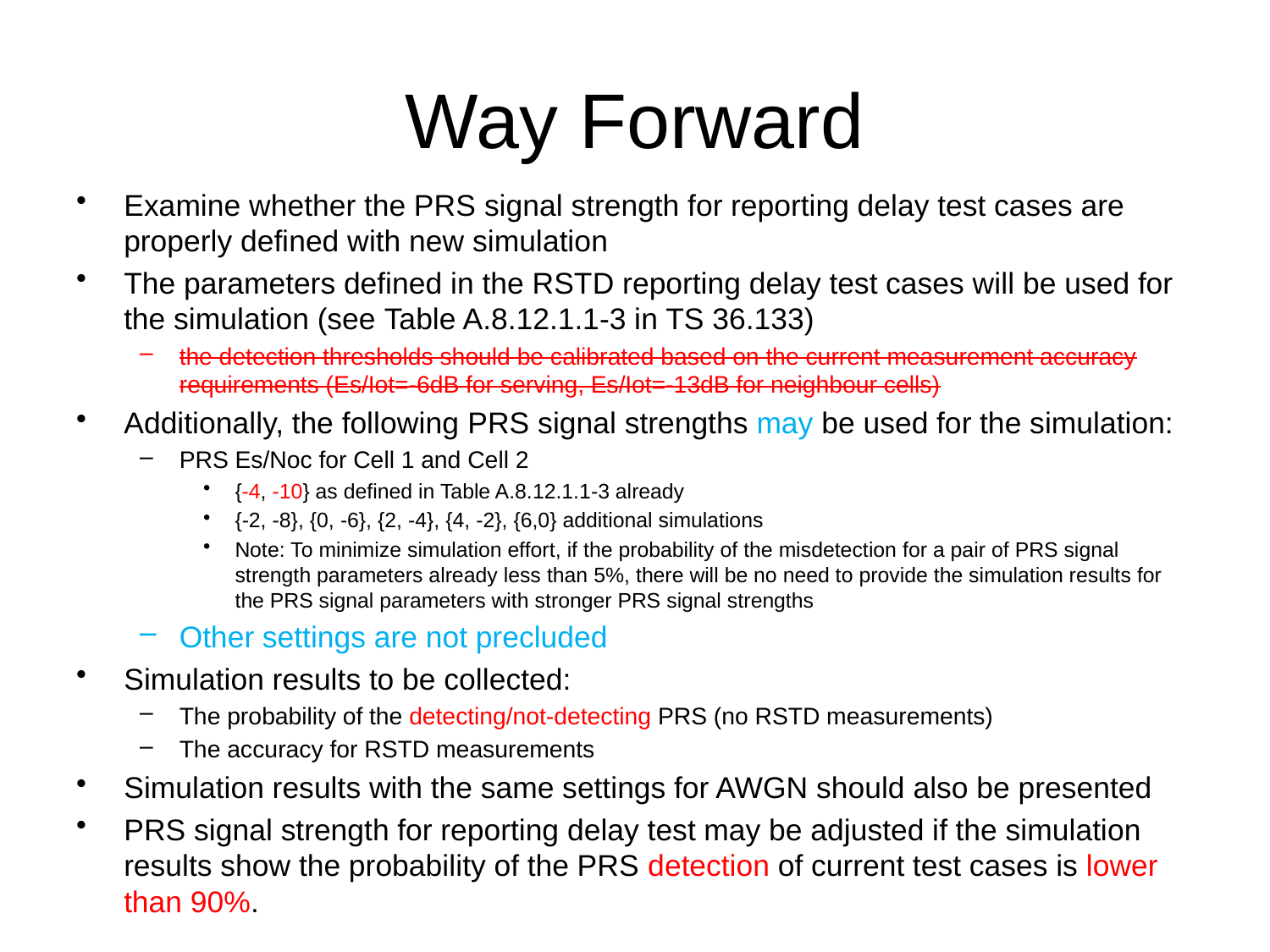

# Way Forward
Examine whether the PRS signal strength for reporting delay test cases are properly defined with new simulation
The parameters defined in the RSTD reporting delay test cases will be used for the simulation (see Table A.8.12.1.1-3 in TS 36.133)
the detection thresholds should be calibrated based on the current measurement accuracy requirements (Es/Iot=-6dB for serving, Es/Iot=-13dB for neighbour cells)
Additionally, the following PRS signal strengths may be used for the simulation:
PRS Es/Noc for Cell 1 and Cell 2
{-4, -10} as defined in Table A.8.12.1.1-3 already
{-2, -8}, {0, -6}, {2, -4}, {4, -2}, {6,0} additional simulations
Note: To minimize simulation effort, if the probability of the misdetection for a pair of PRS signal strength parameters already less than 5%, there will be no need to provide the simulation results for the PRS signal parameters with stronger PRS signal strengths
Other settings are not precluded
Simulation results to be collected:
The probability of the detecting/not-detecting PRS (no RSTD measurements)
The accuracy for RSTD measurements
Simulation results with the same settings for AWGN should also be presented
PRS signal strength for reporting delay test may be adjusted if the simulation results show the probability of the PRS detection of current test cases is lower than 90%.